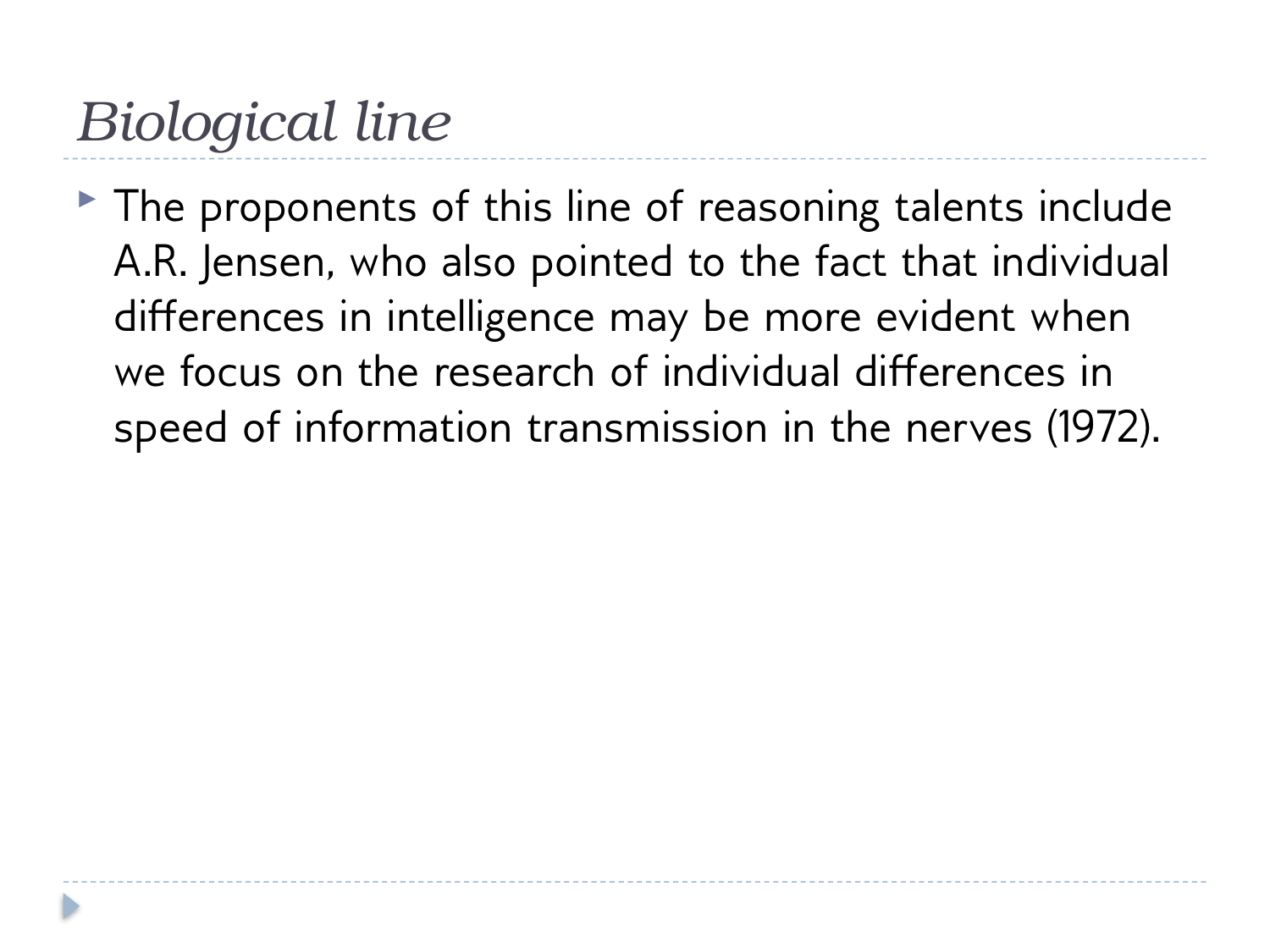

# Biological line
The proponents of this line of reasoning talents include A.R. Jensen, who also pointed to the fact that individual differences in intelligence may be more evident when we focus on the research of individual differences in speed of information transmission in the nerves (1972).